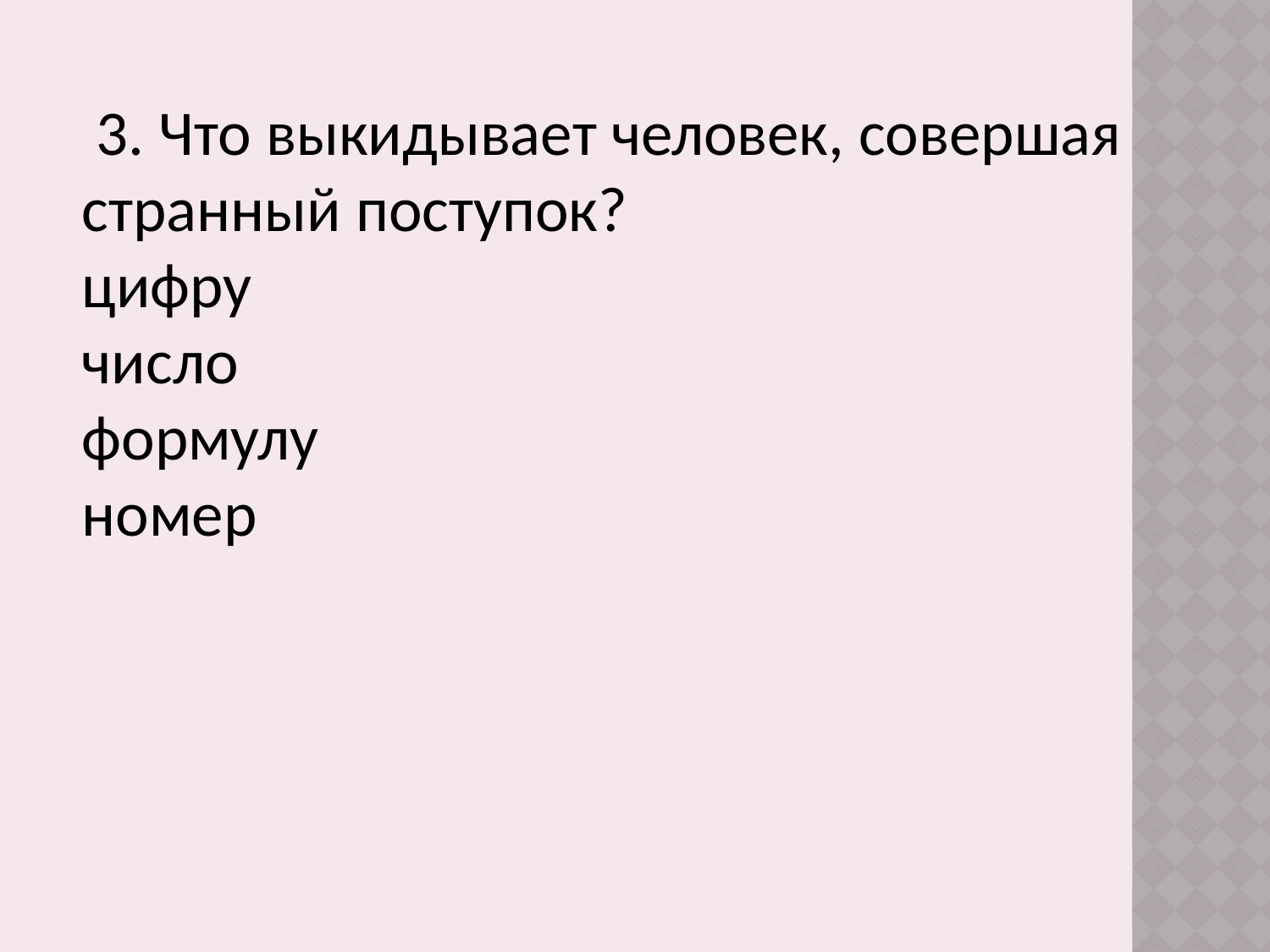

3. Что выкидывает человек, совершая странный поступок?
цифру
число
формулу
номер